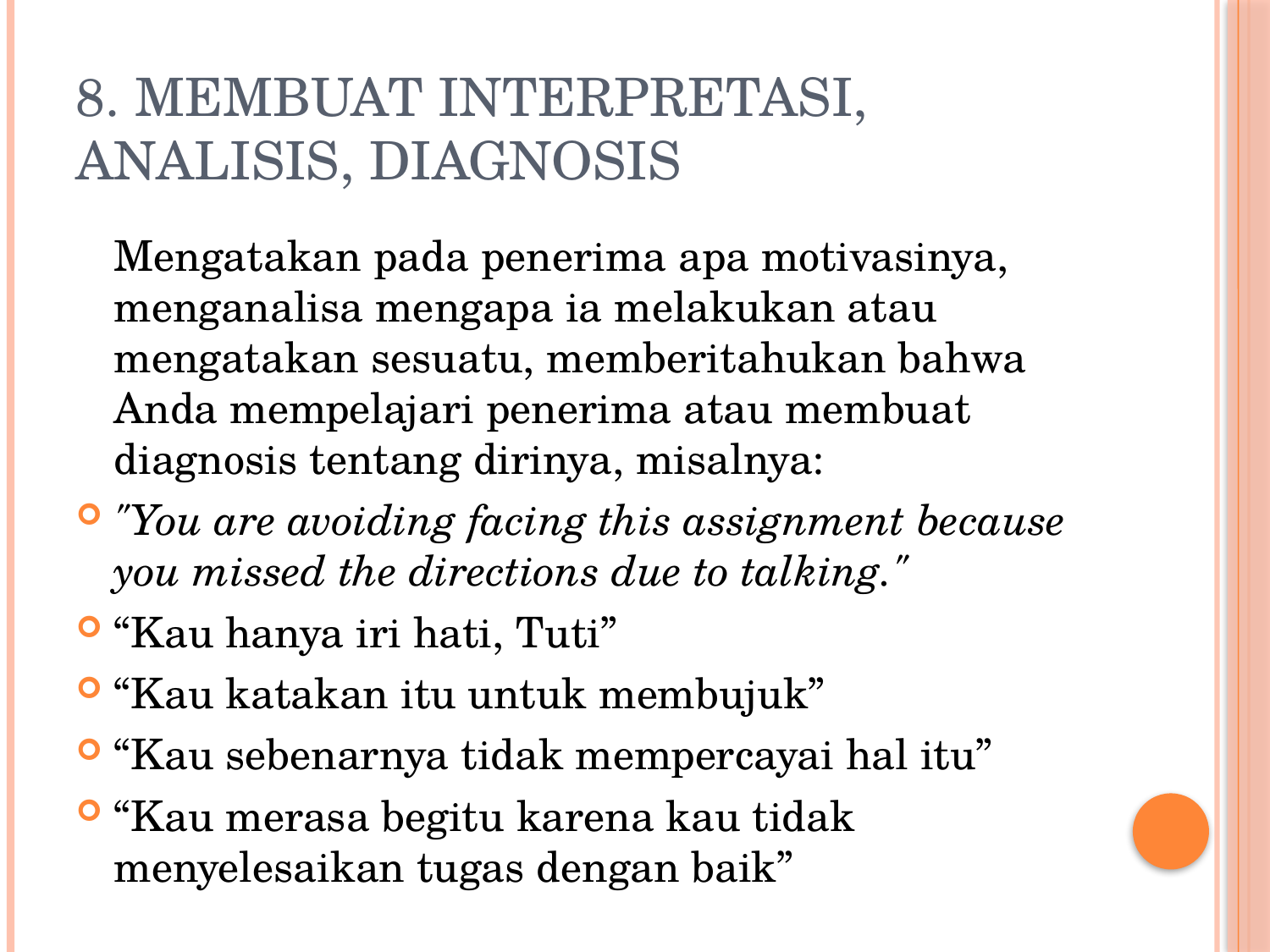

# 8. Membuat interpretasi, analisis, diagnosis
	Mengatakan pada penerima apa motivasinya, menganalisa mengapa ia melakukan atau mengatakan sesuatu, memberitahukan bahwa Anda mempelajari penerima atau membuat diagnosis tentang dirinya, misalnya:
"You are avoiding facing this assignment because you missed the directions due to talking."
“Kau hanya iri hati, Tuti”
“Kau katakan itu untuk membujuk”
“Kau sebenarnya tidak mempercayai hal itu”
“Kau merasa begitu karena kau tidak menyelesaikan tugas dengan baik”